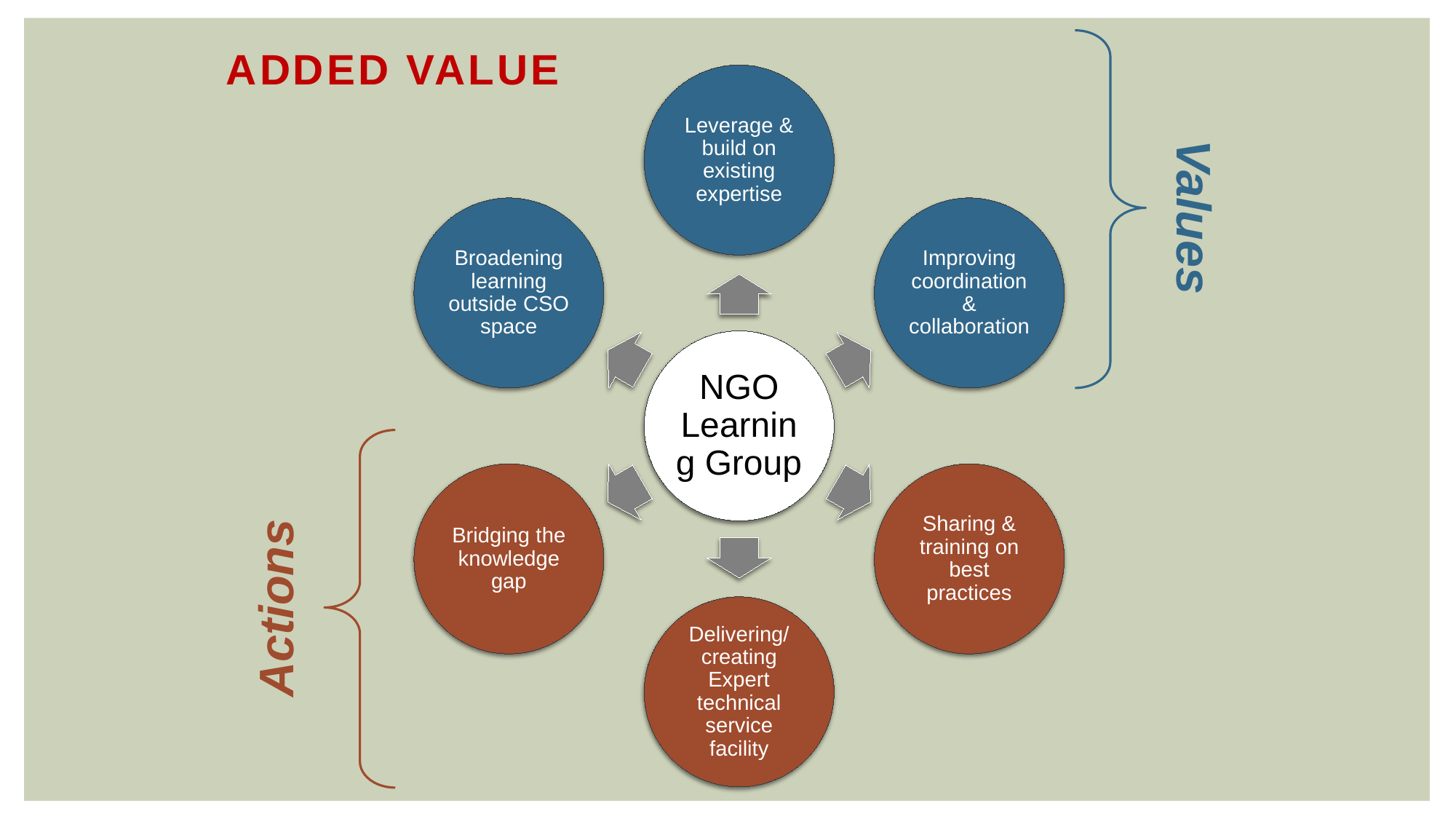

Added Value
NGO Learning Group

Leverage & build on existing expertise

Improving coordination & collaboration

Sharing & training on best practices

Delivering/ creating Expert technical service facility

Bridging the knowledge gap

Broadening learning outside CSO space
Values

Actions